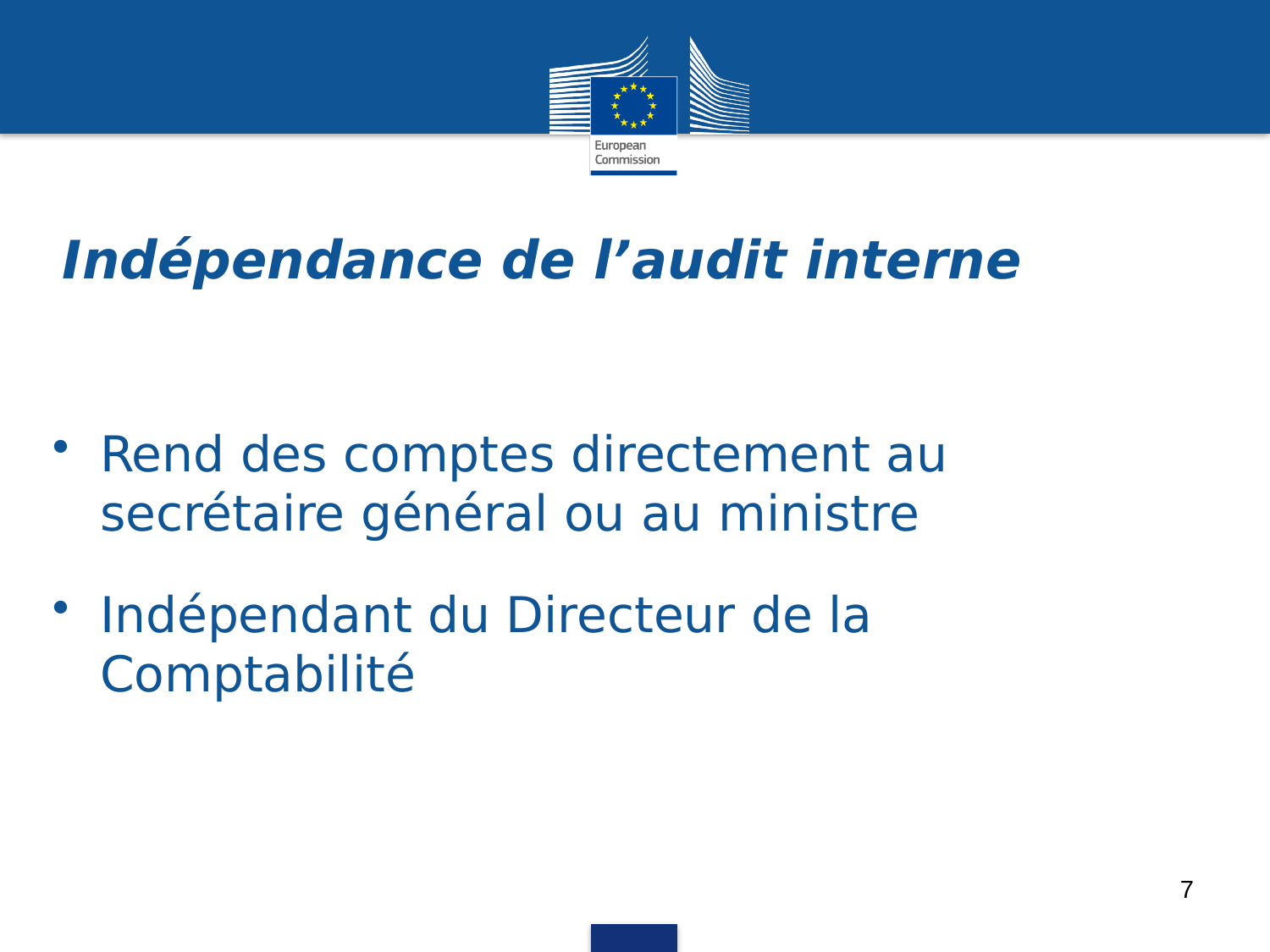

# Indépendance de l’audit interne
Rend des comptes directement au secrétaire général ou au ministre
Indépendant du Directeur de la Comptabilité

7